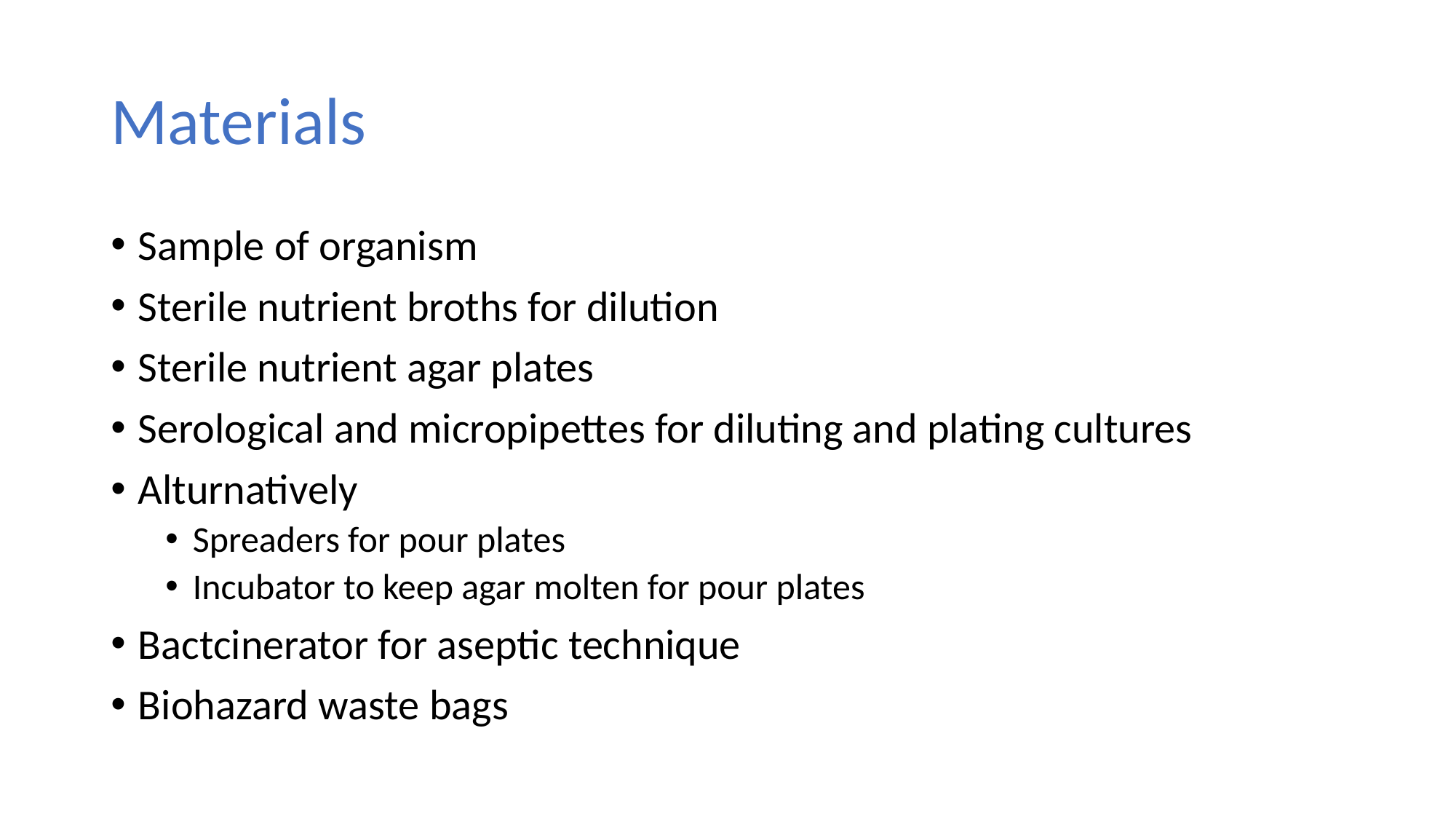

# Materials
Sample of organism
Sterile nutrient broths for dilution
Sterile nutrient agar plates
Serological and micropipettes for diluting and plating cultures
Alturnatively
Spreaders for pour plates
Incubator to keep agar molten for pour plates
Bactcinerator for aseptic technique
Biohazard waste bags